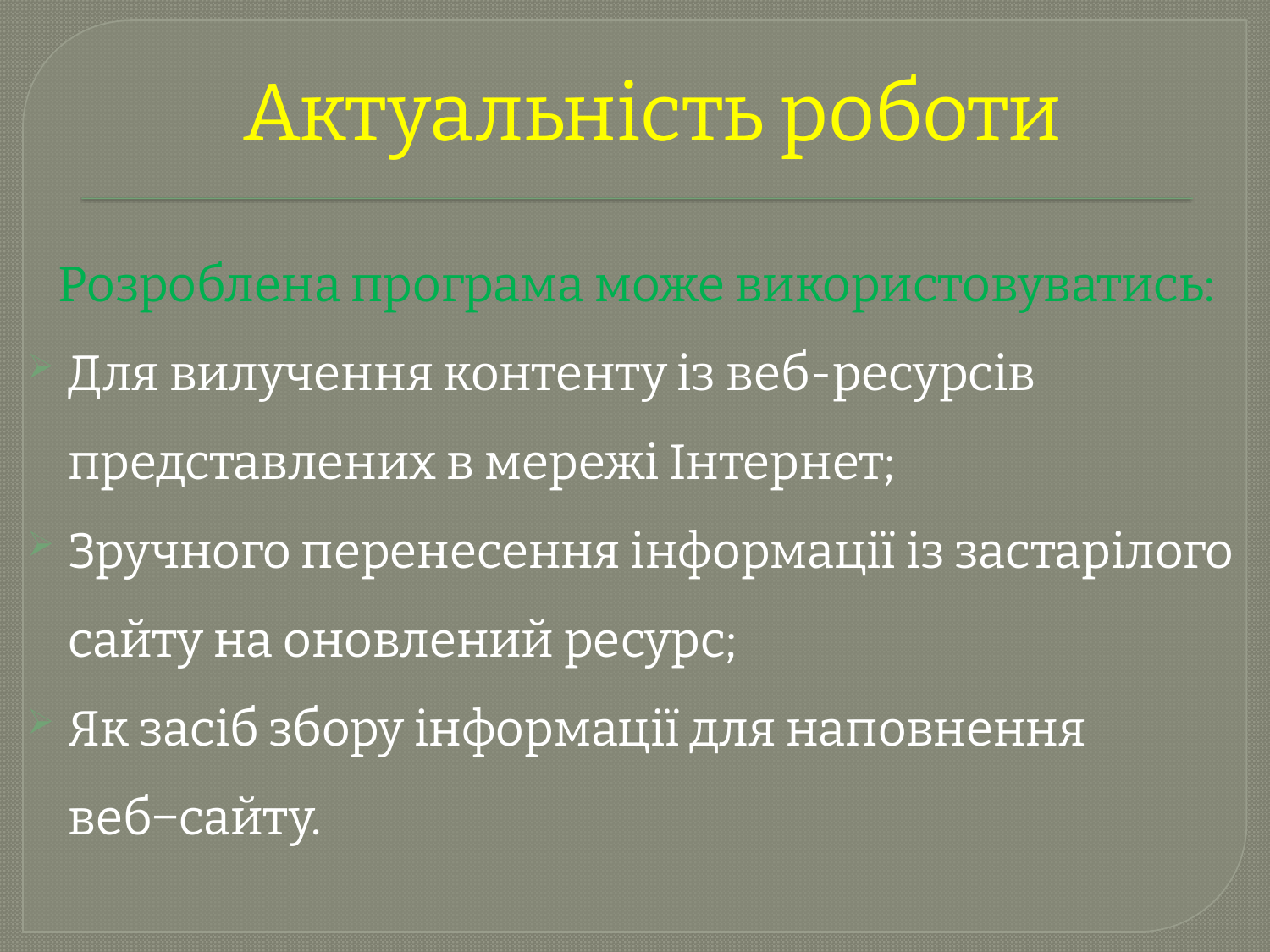

# Актуальність роботи
Розроблена програма може використовуватись:
Для вилучення контенту із веб-ресурсів представлених в мережі Інтернет;
Зручного перенесення інформації із застарілого сайту на оновлений ресурс;
Як засіб збору інформації для наповнення веб−сайту.